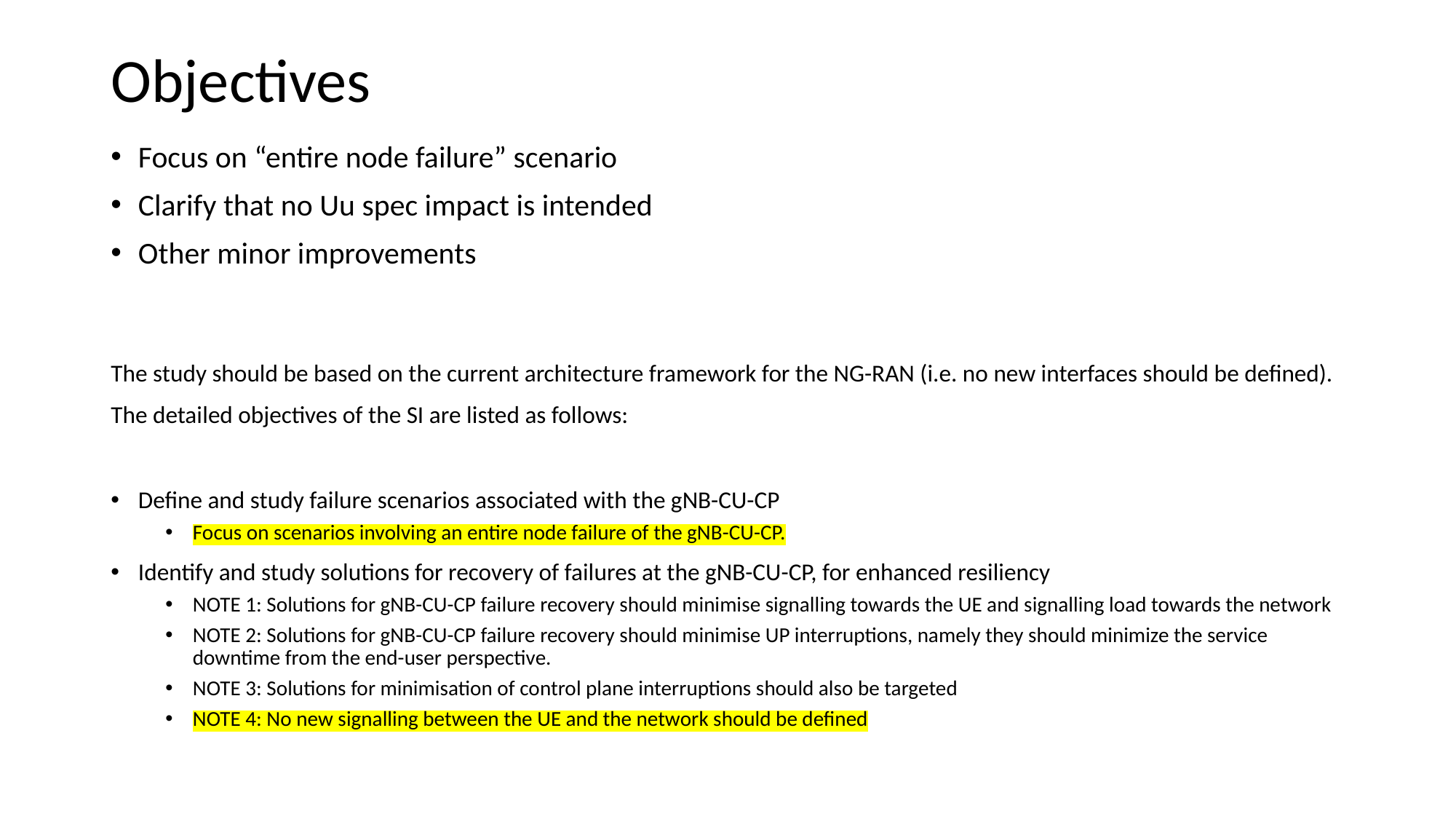

# Objectives
Focus on “entire node failure” scenario
Clarify that no Uu spec impact is intended
Other minor improvements
The study should be based on the current architecture framework for the NG-RAN (i.e. no new interfaces should be defined).
The detailed objectives of the SI are listed as follows:

Define and study failure scenarios associated with the gNB-CU-CP
Focus on scenarios involving an entire node failure of the gNB-CU-CP.
Identify and study solutions for recovery of failures at the gNB-CU-CP, for enhanced resiliency
NOTE 1: Solutions for gNB-CU-CP failure recovery should minimise signalling towards the UE and signalling load towards the network
NOTE 2: Solutions for gNB-CU-CP failure recovery should minimise UP interruptions, namely they should minimize the service downtime from the end-user perspective.
NOTE 3: Solutions for minimisation of control plane interruptions should also be targeted
NOTE 4: No new signalling between the UE and the network should be defined